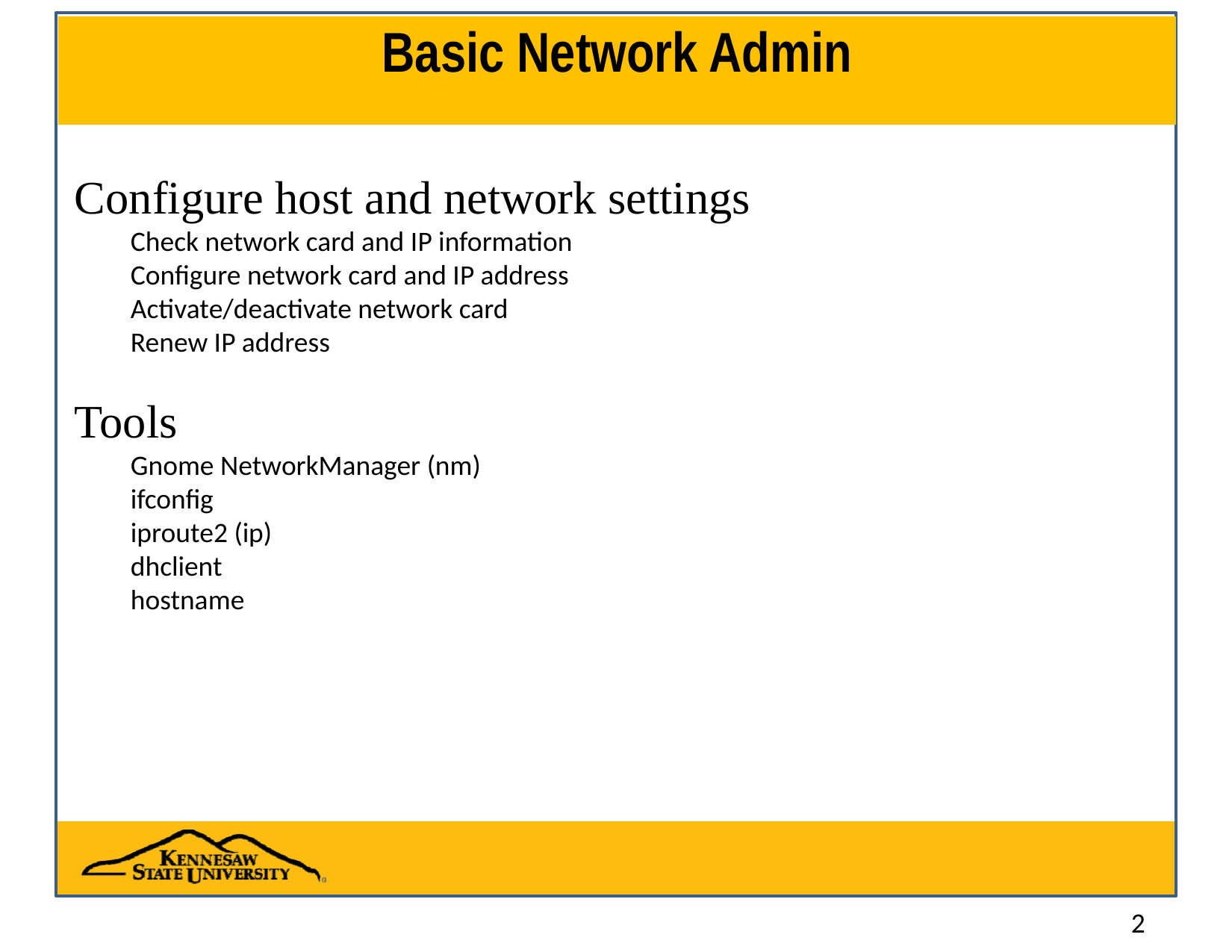

# Basic Network Admin
Configure host and network settings
Check network card and IP information
Configure network card and IP address
Activate/deactivate network card
Renew IP address

Tools
Gnome NetworkManager (nm)
ifconfig
iproute2 (ip)
dhclient
hostname